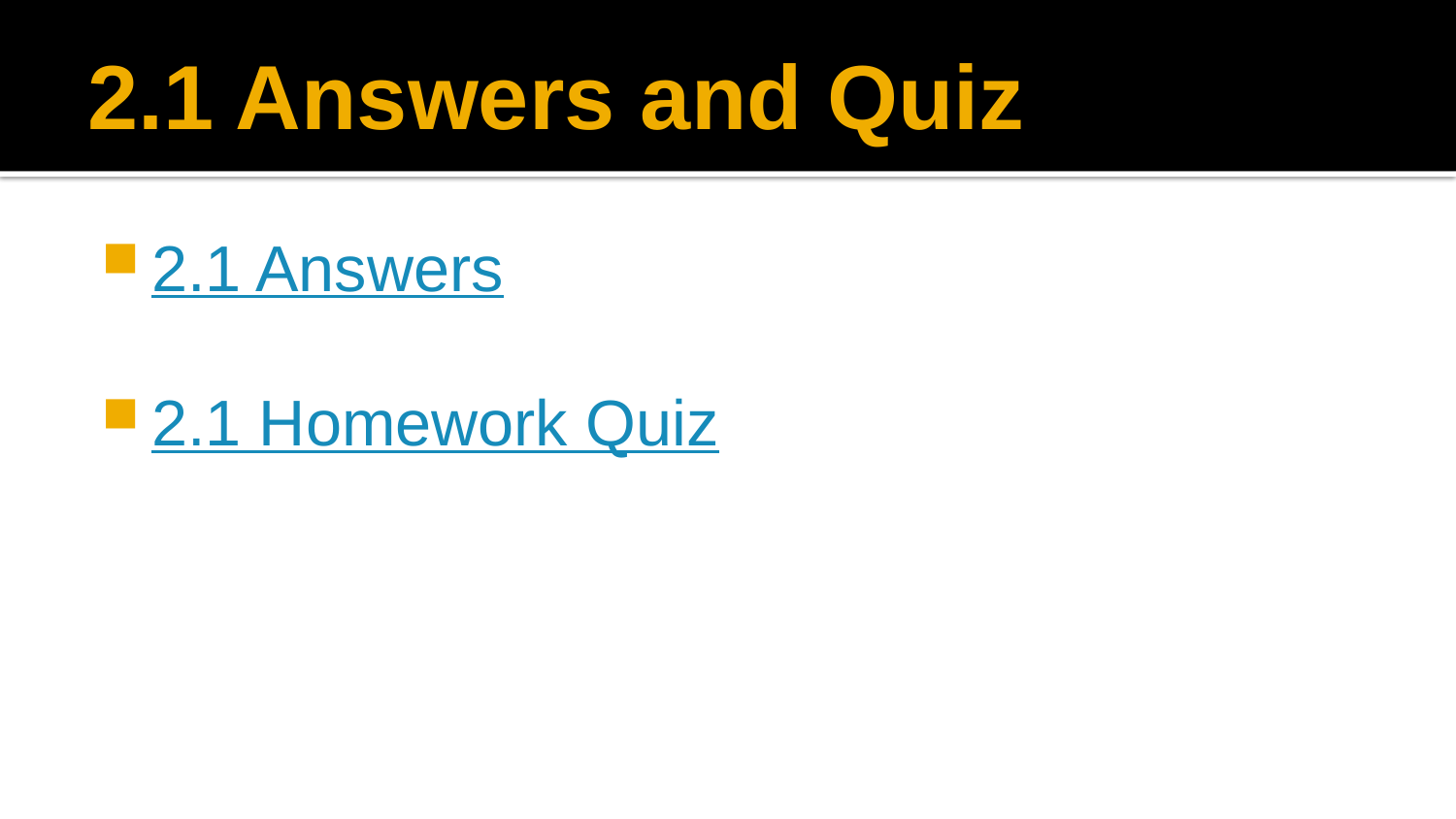

# 2.1 Answers and Quiz
2.1 Answers

2.1 Homework Quiz